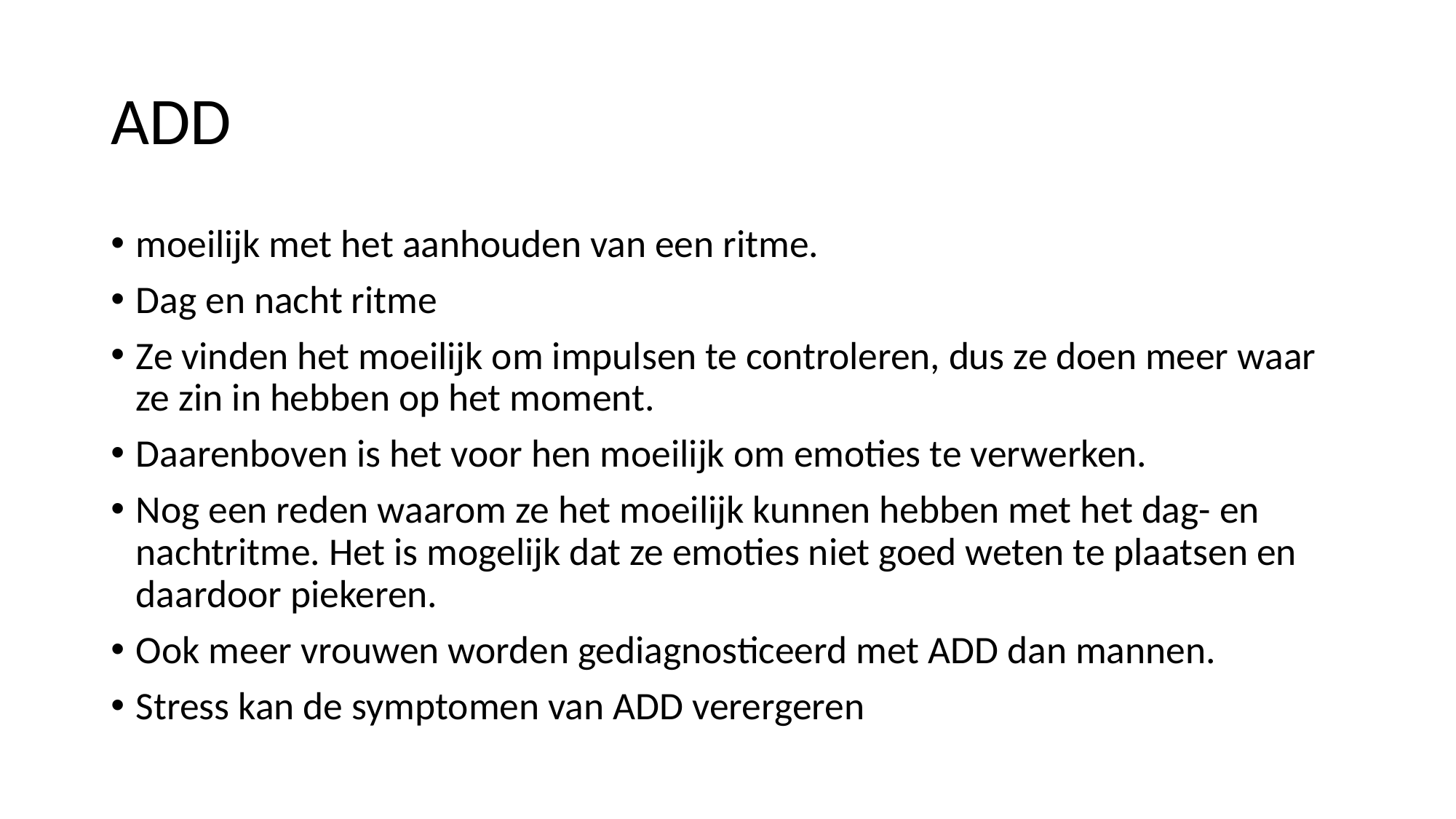

# ADD
moeilijk met het aanhouden van een ritme.
Dag en nacht ritme
Ze vinden het moeilijk om impulsen te controleren, dus ze doen meer waar ze zin in hebben op het moment.
Daarenboven is het voor hen moeilijk om emoties te verwerken.
Nog een reden waarom ze het moeilijk kunnen hebben met het dag- en nachtritme. Het is mogelijk dat ze emoties niet goed weten te plaatsen en daardoor piekeren.
Ook meer vrouwen worden gediagnosticeerd met ADD dan mannen.
Stress kan de symptomen van ADD verergeren